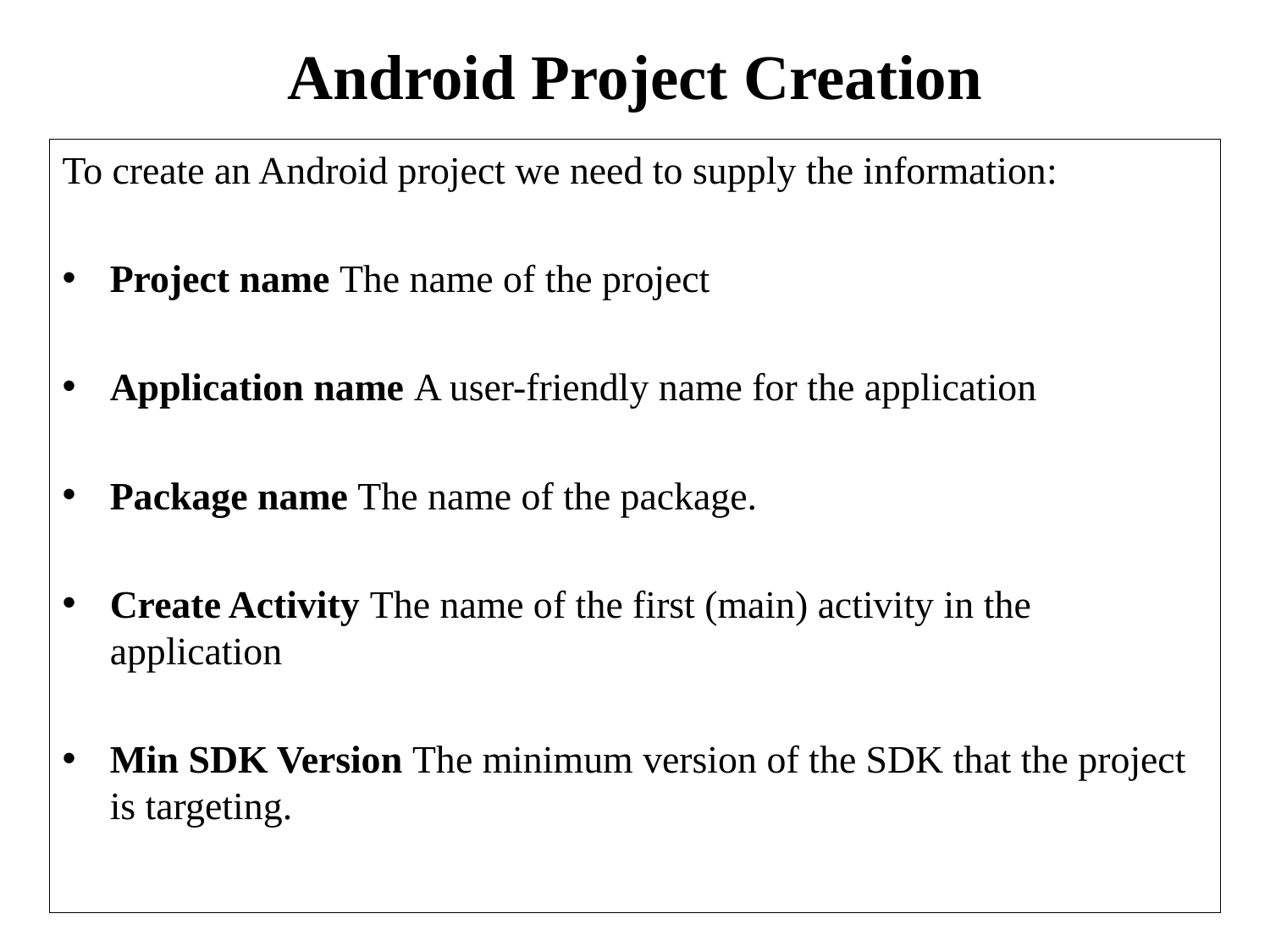

# Android Project Creation
To create an Android project we need to supply the information:

Project name The name of the project

Application name A user-friendly name for the application

Package name The name of the package.

Create Activity The name of the first (main) activity in the application

Min SDK Version The minimum version of the SDK that the project is targeting.